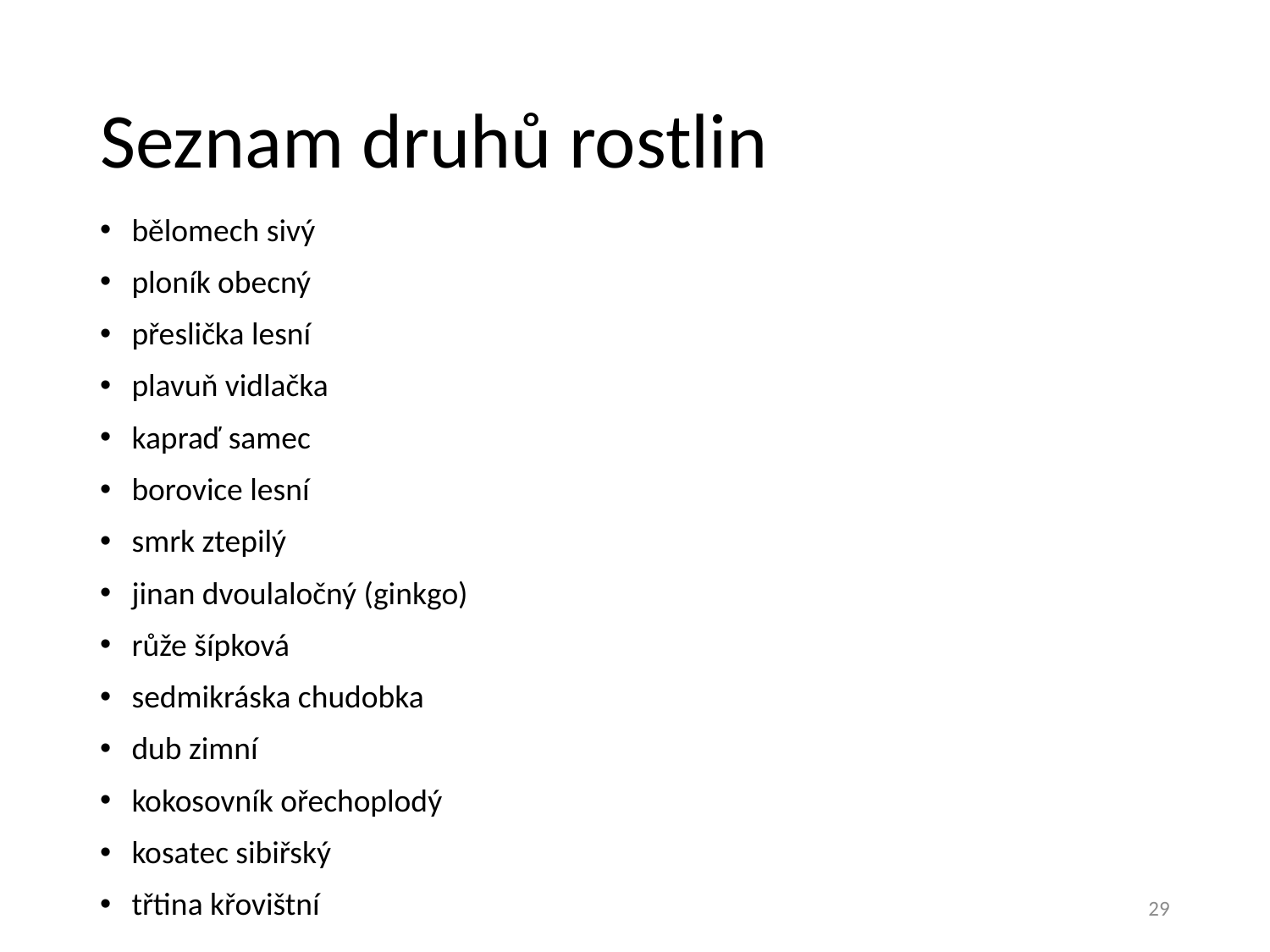

# Seznam druhů rostlin
bělomech sivý
ploník obecný
přeslička lesní
plavuň vidlačka
kapraď samec
borovice lesní
smrk ztepilý
jinan dvoulaločný (ginkgo)
růže šípková
sedmikráska chudobka
dub zimní
kokosovník ořechoplodý
kosatec sibiřský
třtina křovištní
29